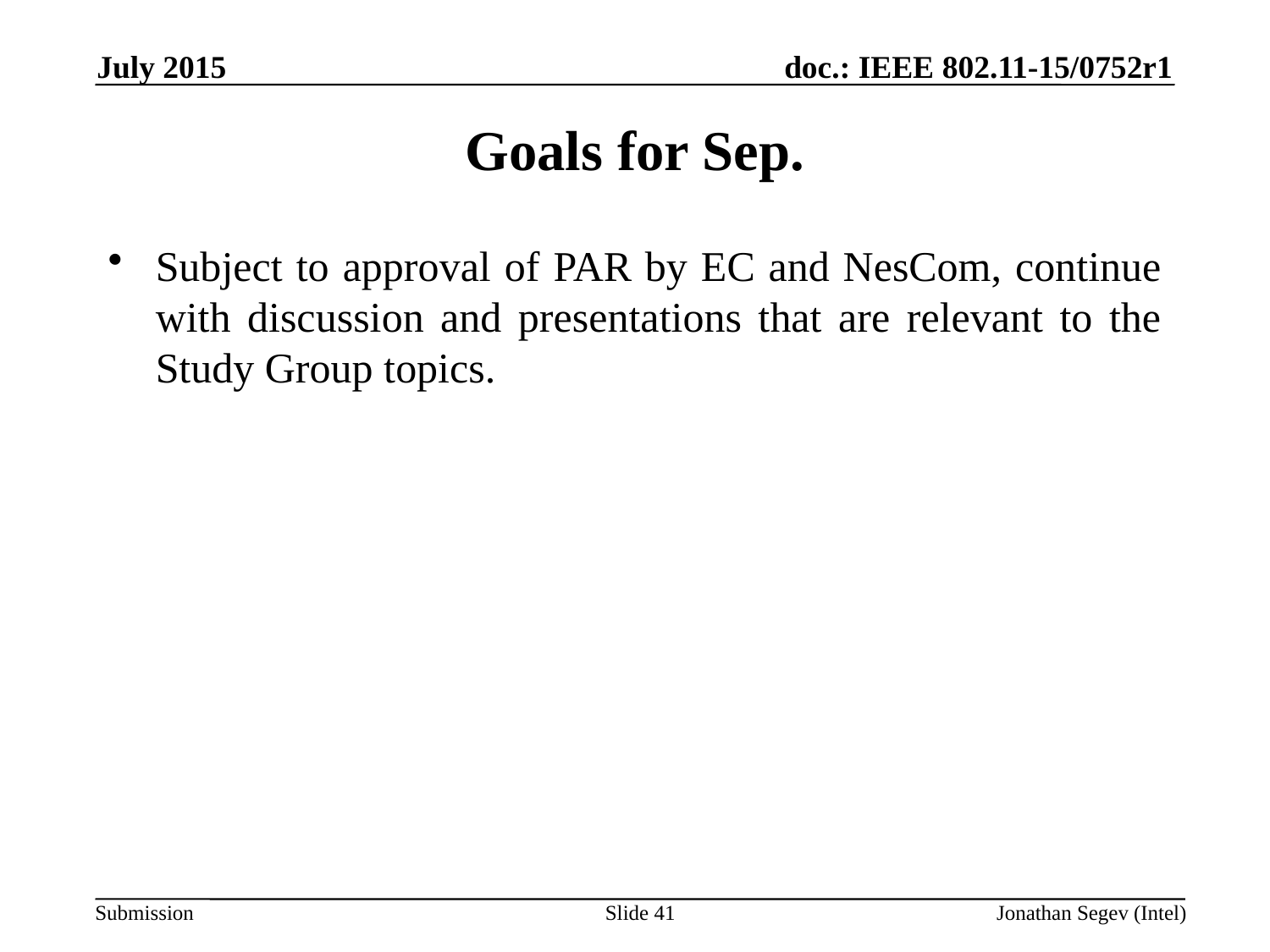

July 2015
Goals for Sep.
Subject to approval of PAR by EC and NesCom, continue with discussion and presentations that are relevant to the Study Group topics.

Slide 41
Jonathan Segev (Intel)